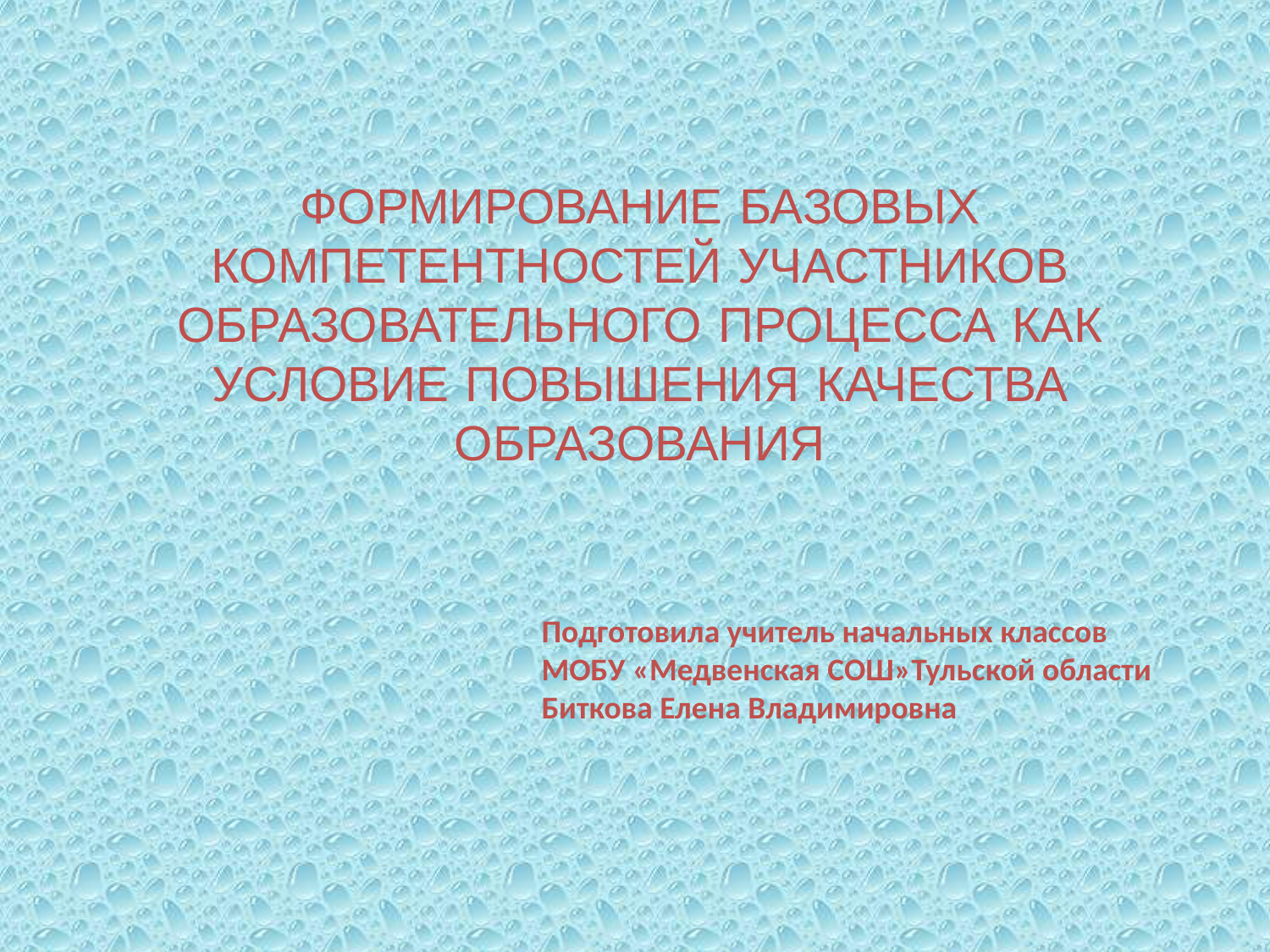

ФОРМИРОВАНИЕ БАЗОВЫХ КОМПЕТЕНТНОСТЕЙ УЧАСТНИКОВ ОБРАЗОВАТЕЛЬНОГО ПРОЦЕССА КАК УСЛОВИЕ ПОВЫШЕНИЯ КАЧЕСТВА ОБРАЗОВАНИЯ

Подготовила учитель начальных классов
МОБУ «Медвенская СОШ»Тульской области
Биткова Елена Владимировна